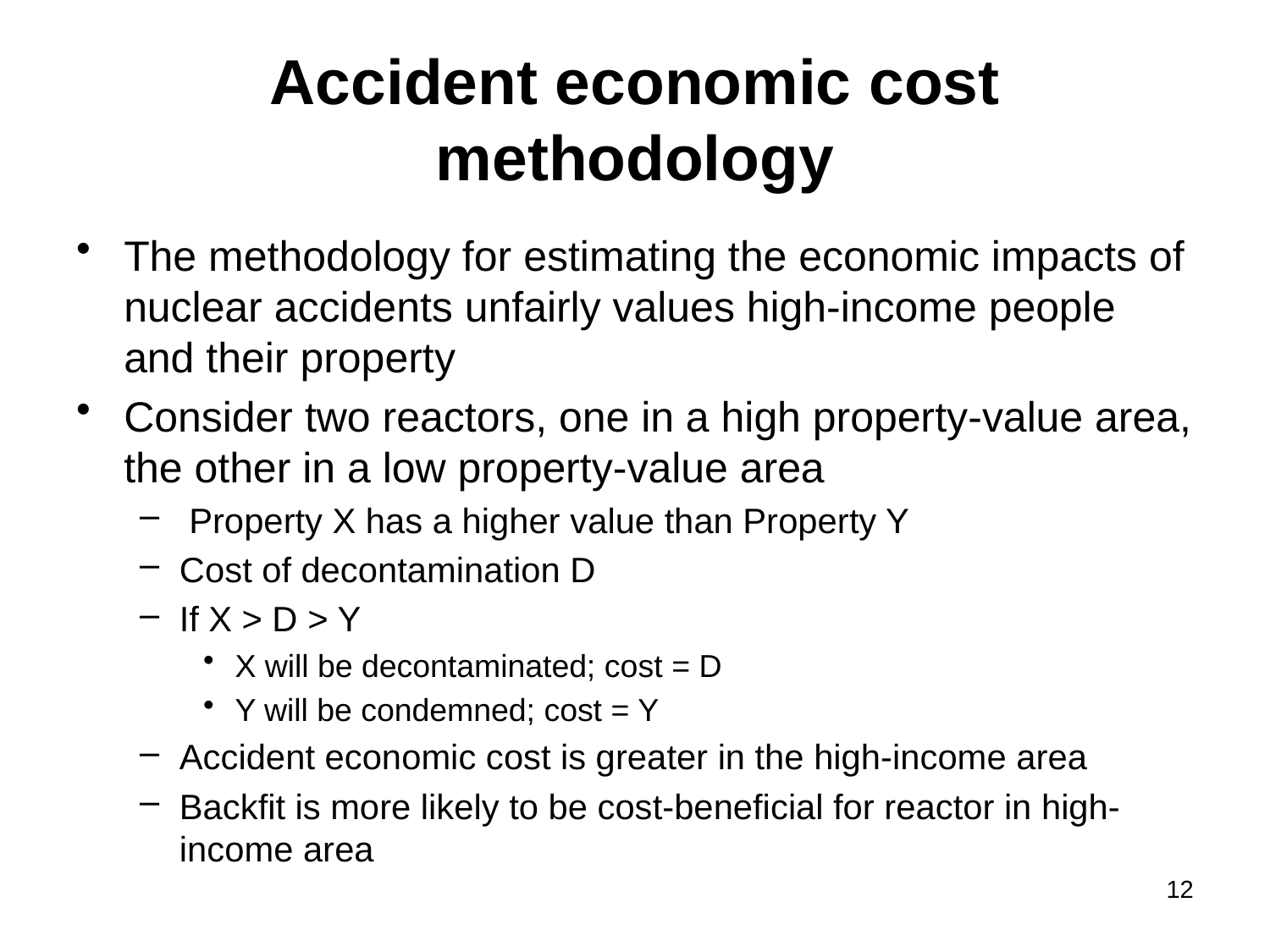

# Accident economic cost methodology
The methodology for estimating the economic impacts of nuclear accidents unfairly values high-income people and their property
Consider two reactors, one in a high property-value area, the other in a low property-value area
 Property X has a higher value than Property Y
Cost of decontamination D
If X > D > Y
X will be decontaminated; cost = D
Y will be condemned; cost = Y
Accident economic cost is greater in the high-income area
Backfit is more likely to be cost-beneficial for reactor in high-income area

12